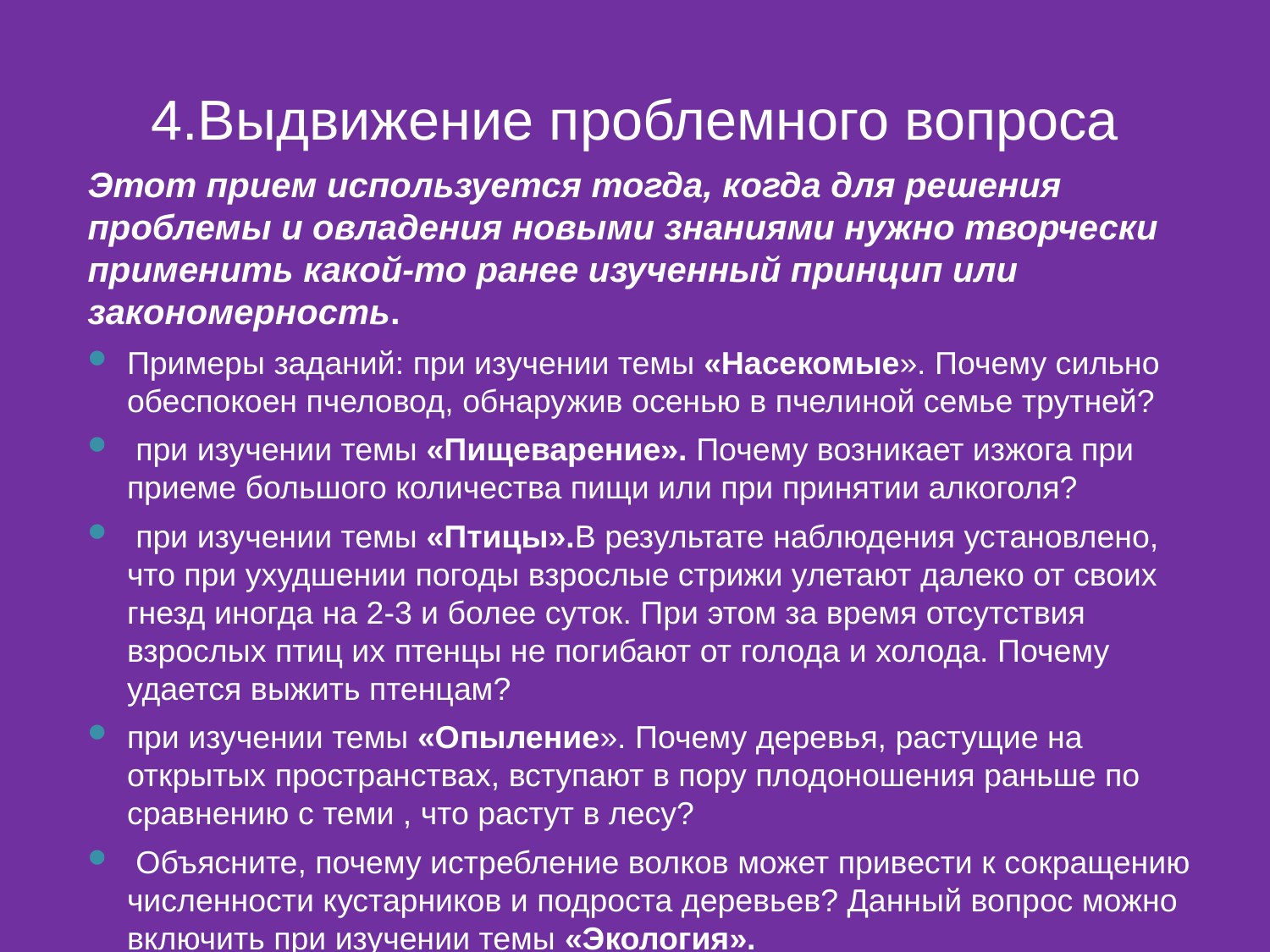

# 4.Выдвижение проблемного вопроса
Этот прием используется тогда, когда для решения проблемы и овладения новыми знаниями нужно творчески применить какой-то ранее изученный принцип или закономерность.
Примеры заданий: при изучении темы «Насекомые». Почему сильно обеспокоен пчеловод, обнаружив осенью в пчелиной семье трутней?
 при изучении темы «Пищеварение». Почему возникает изжога при приеме большого количества пищи или при принятии алкоголя?
 при изучении темы «Птицы».В результате наблюдения установлено, что при ухудшении погоды взрослые стрижи улетают далеко от своих гнезд иногда на 2-3 и более суток. При этом за время отсутствия взрослых птиц их птенцы не погибают от голода и холода. Почему удается выжить птенцам?
при изучении темы «Опыление». Почему деревья, растущие на открытых пространствах, вступают в пору плодоношения раньше по сравнению с теми , что растут в лесу?
 Объясните, почему истребление волков может привести к сокращению численности кустарников и подроста деревьев? Данный вопрос можно включить при изучении темы «Экология».